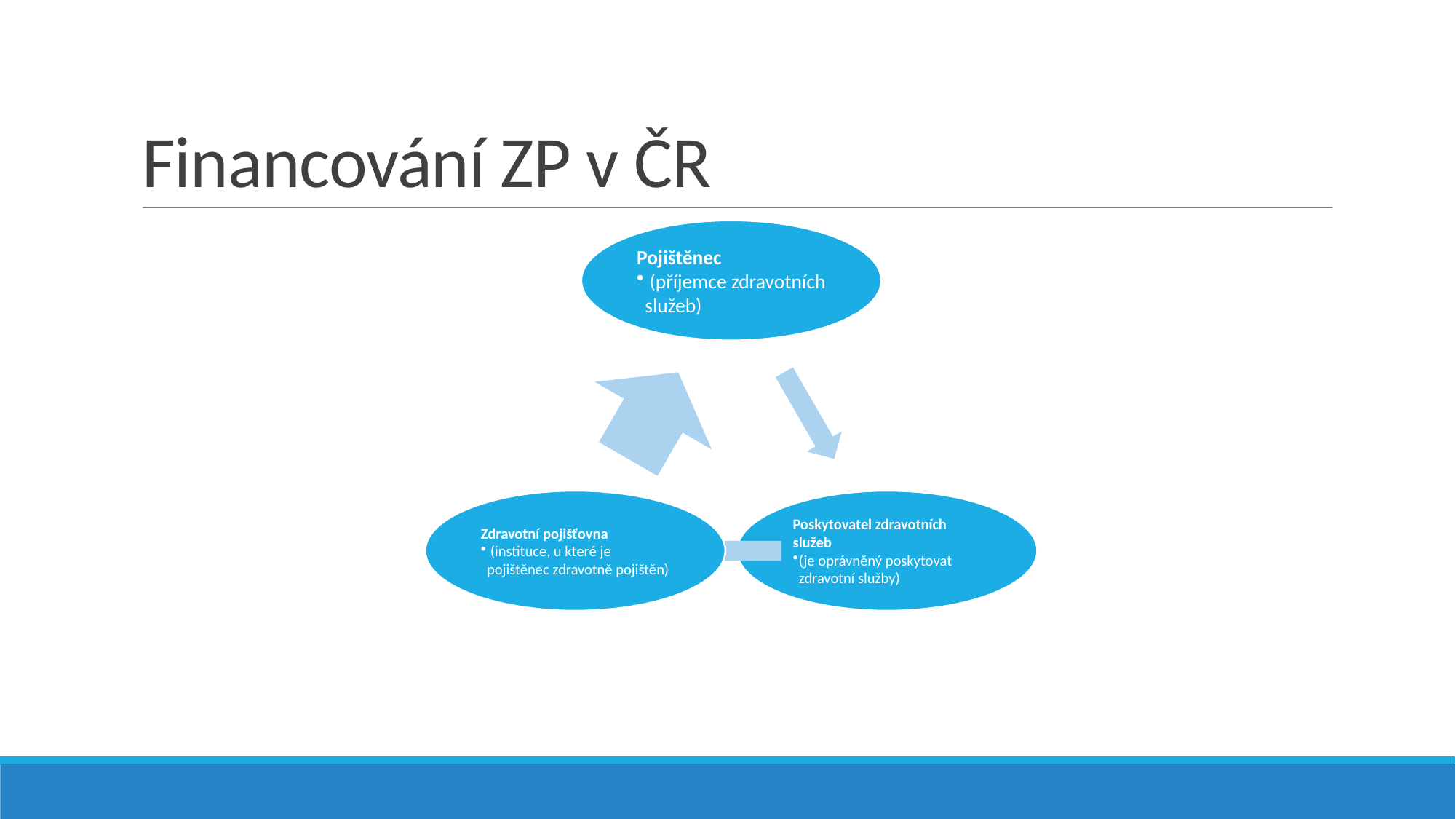

# Financování ZP v ČR
Pojištěnec
Poskytovatel zdravotních služeb
Zdravotní pojišťovna
 (příjemce zdravotních služeb)
(je oprávněný poskytovat zdravotní služby)
 (instituce, u které je pojištěnec zdravotně pojištěn)